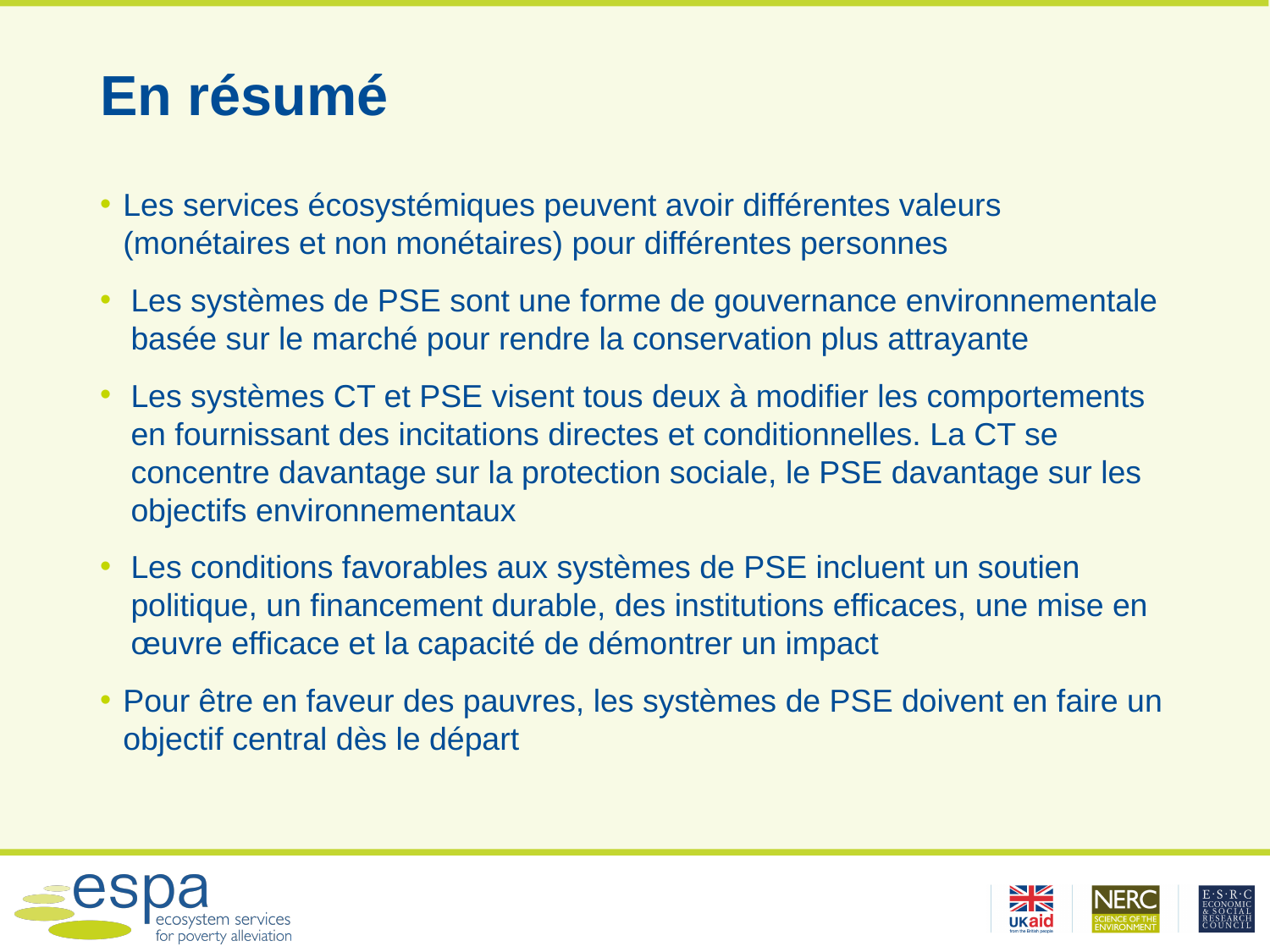

# En résumé
Les services écosystémiques peuvent avoir différentes valeurs (monétaires et non monétaires) pour différentes personnes
Les systèmes de PSE sont une forme de gouvernance environnementale basée sur le marché pour rendre la conservation plus attrayante
Les systèmes CT et PSE visent tous deux à modifier les comportements en fournissant des incitations directes et conditionnelles. La CT se concentre davantage sur la protection sociale, le PSE davantage sur les objectifs environnementaux
Les conditions favorables aux systèmes de PSE incluent un soutien politique, un financement durable, des institutions efficaces, une mise en œuvre efficace et la capacité de démontrer un impact
Pour être en faveur des pauvres, les systèmes de PSE doivent en faire un objectif central dès le départ